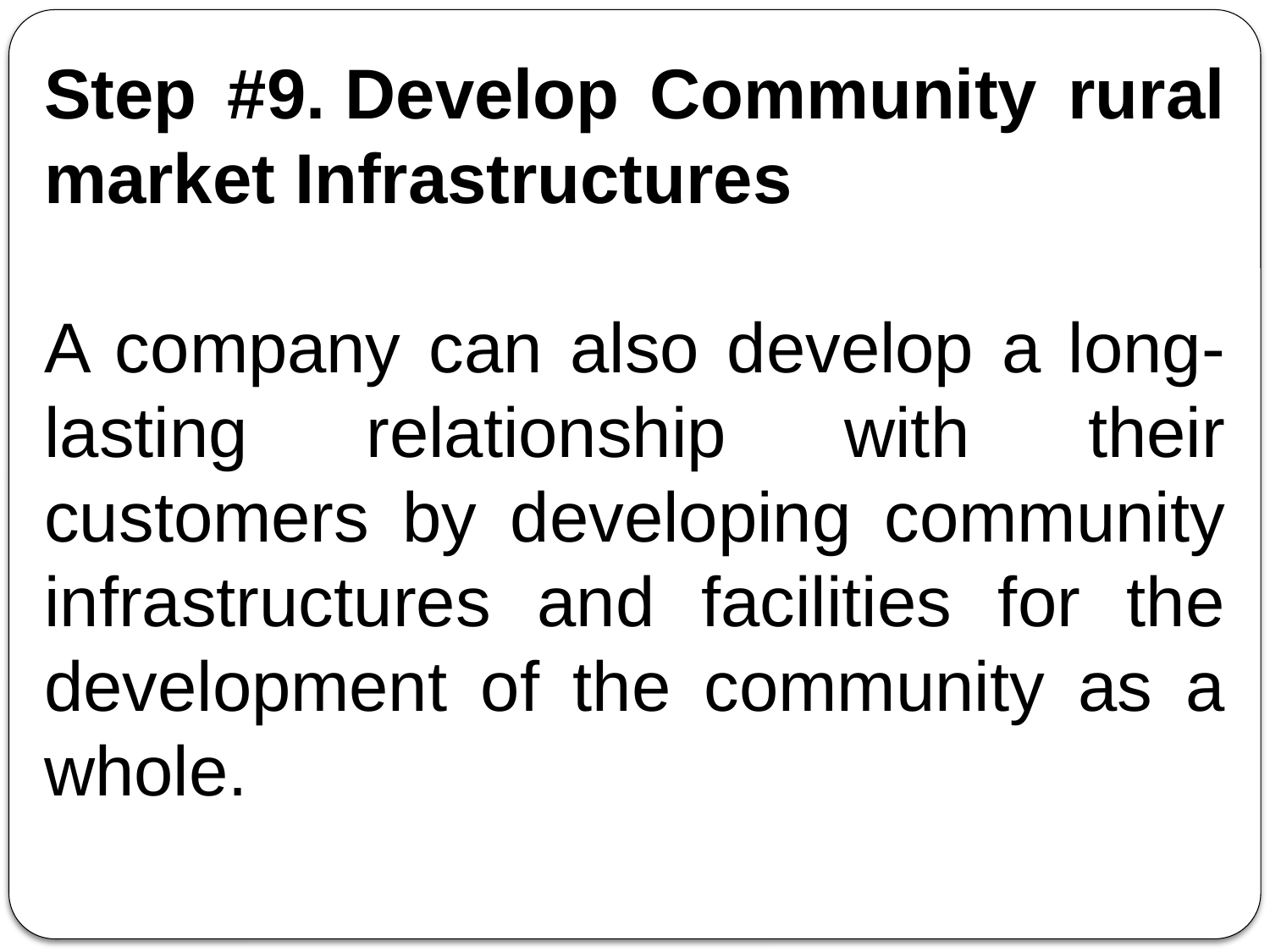

Step #9. Develop Community rural market Infrastructures

A company can also develop a long-lasting relationship with their customers by developing community infrastructures and facilities for the development of the community as a whole.